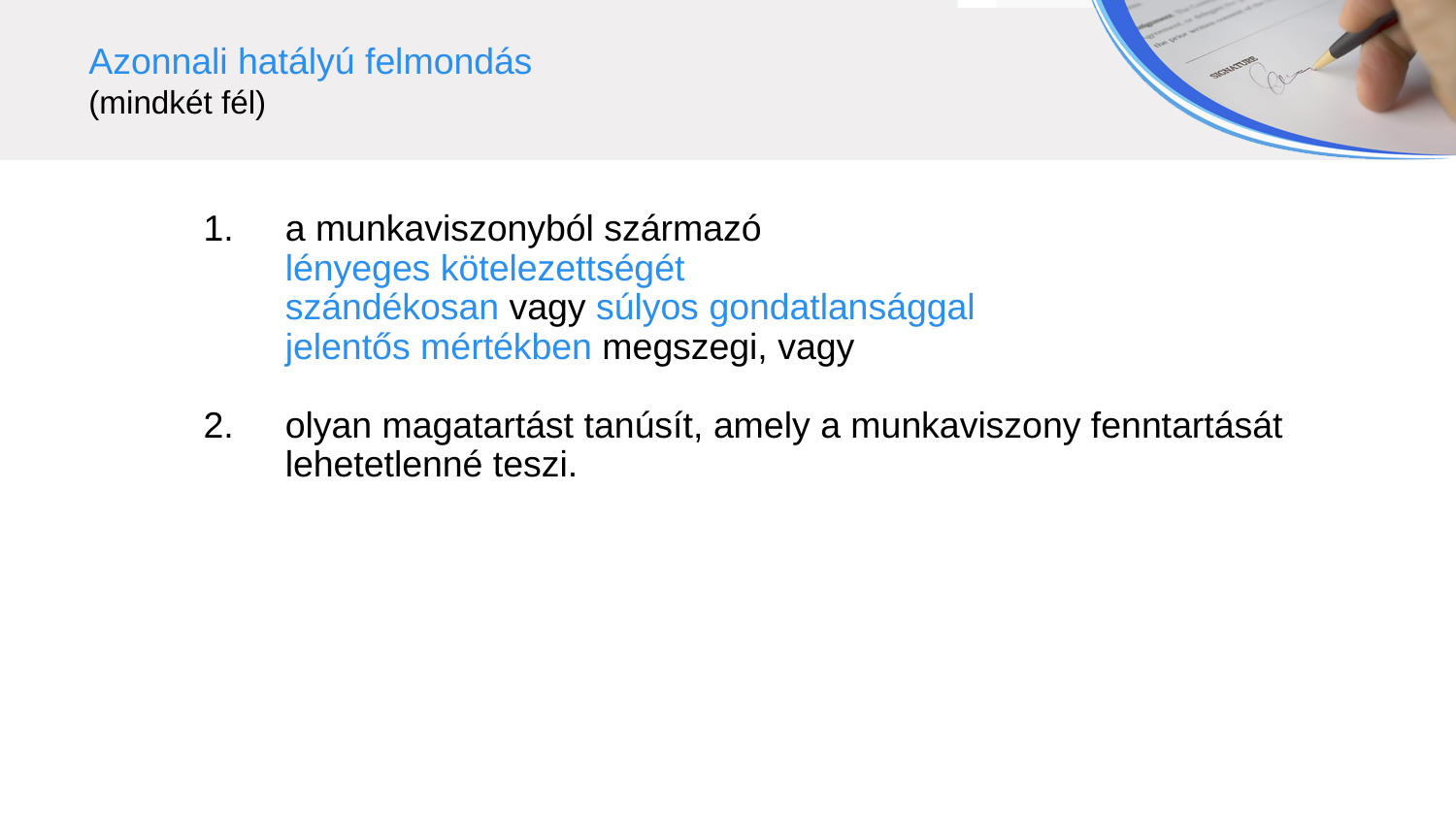

Azonnali hatályú felmondás
(mindkét fél)
a munkaviszonyból származó
lényeges kötelezettségét
szándékosan vagy súlyos gondatlansággal
jelentős mértékben megszegi, vagy

olyan magatartást tanúsít, amely a munkaviszony fenntartását lehetetlenné teszi.